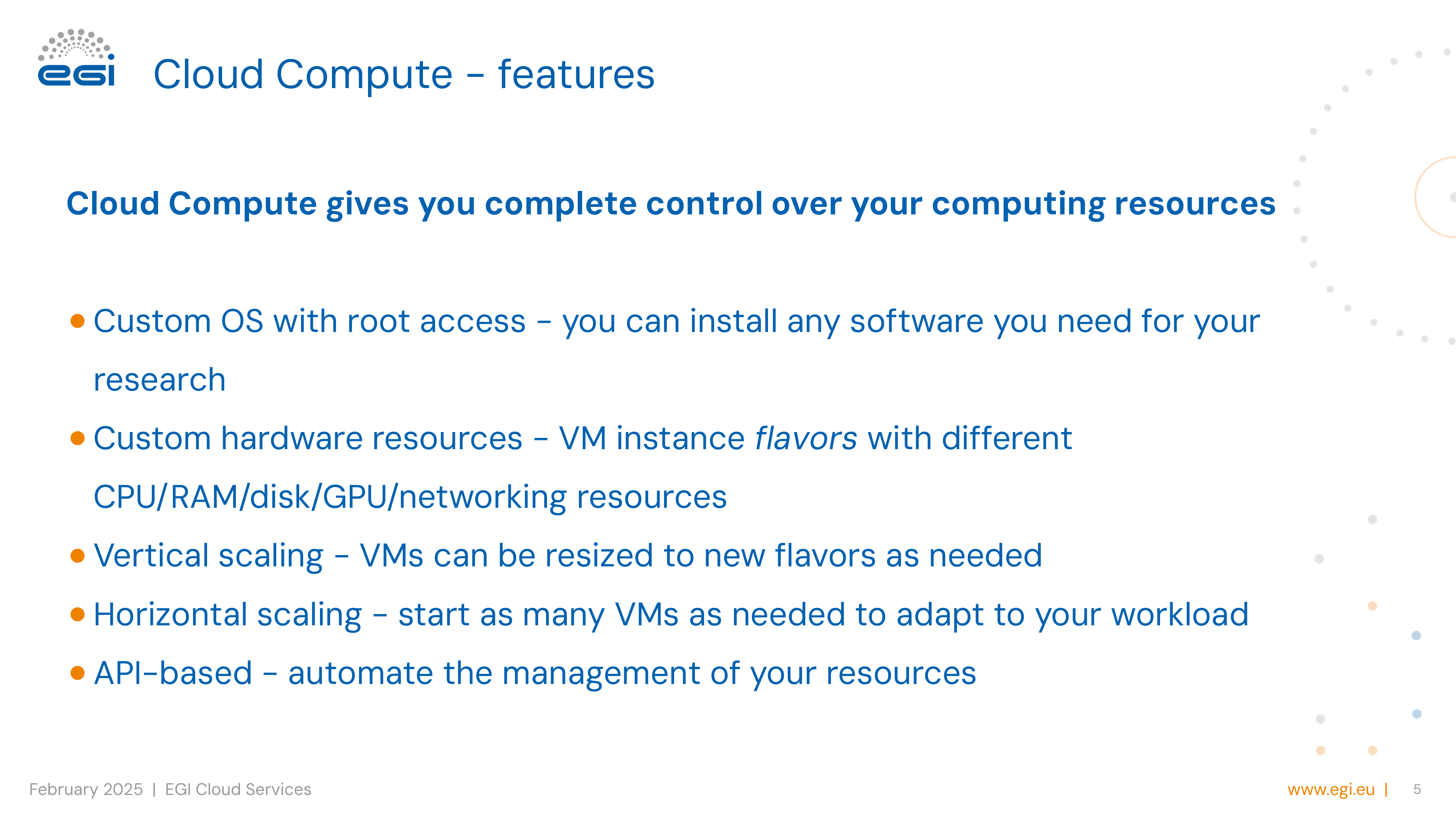

# Cloud Compute - features

Cloud Compute gives you complete control over your computing resources

Custom OS with root access - you can install any software you need for your research
Custom hardware resources - VM instance flavors with different CPU/RAM/disk/GPU/networking resources
Vertical scaling - VMs can be resized to new flavors as needed
Horizontal scaling - start as many VMs as needed to adapt to your workload
API-based - automate the management of your resources
5